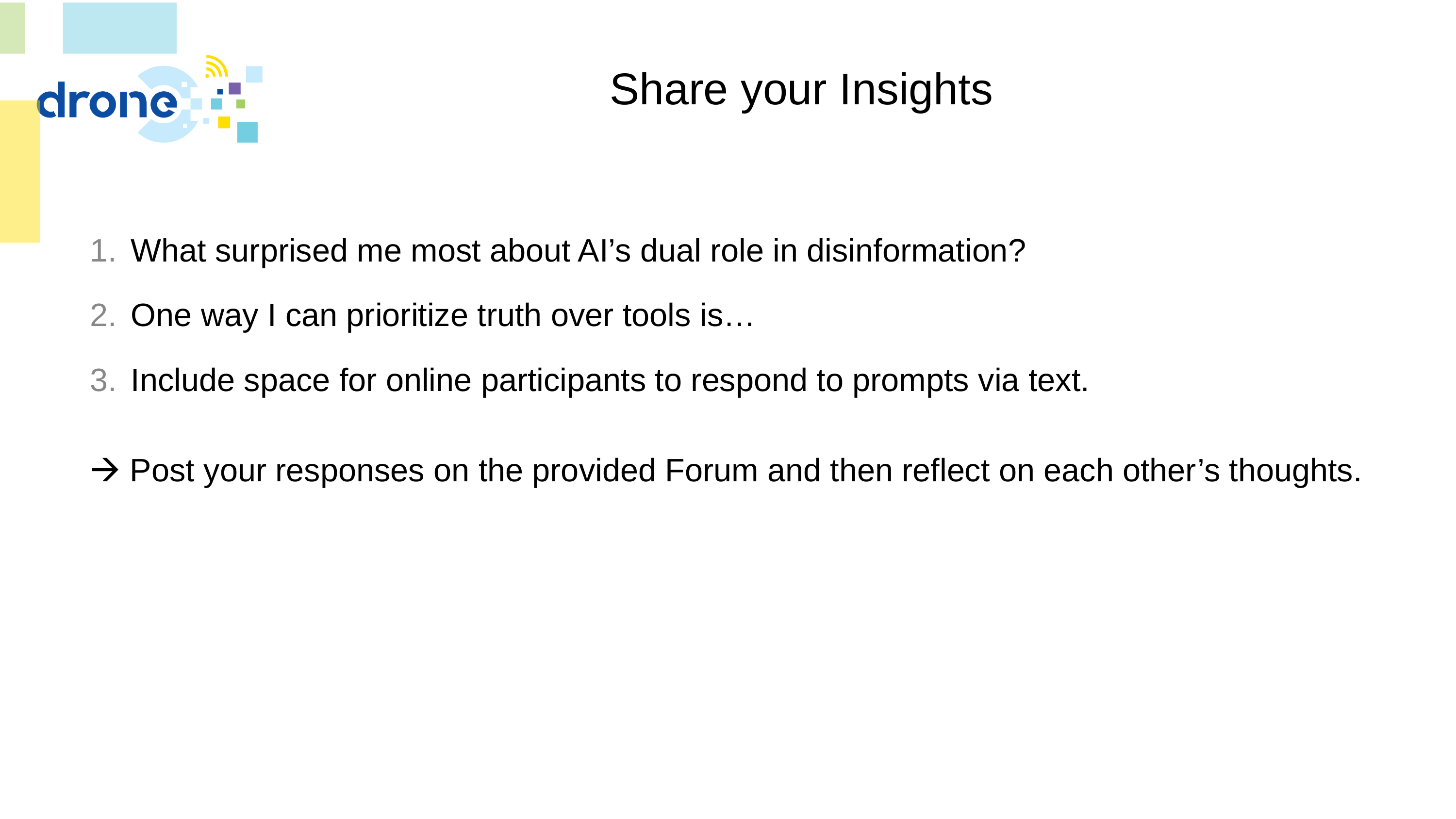

# Share your Insights

What surprised me most about AI’s dual role in disinformation?
One way I can prioritize truth over tools is…
Include space for online participants to respond to prompts via text.

🡪 Post your responses on the provided Forum and then reflect on each other’s thoughts.